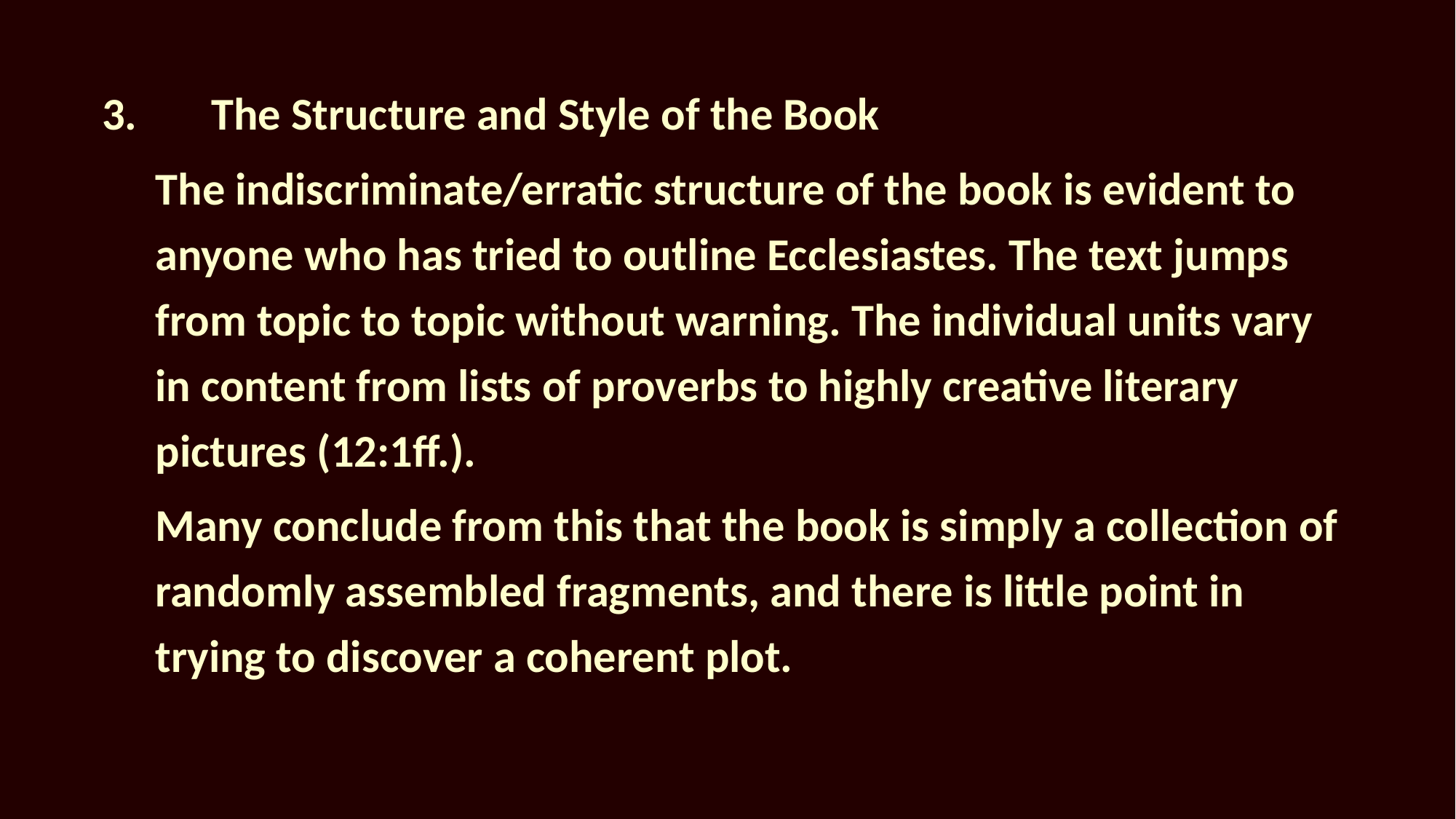

3.	The Structure and Style of the Book
The indiscriminate/erratic structure of the book is evident to anyone who has tried to outline Ecclesiastes. The text jumps from topic to topic without warning. The individual units vary in content from lists of proverbs to highly creative literary pictures (12:1ff.).
Many conclude from this that the book is simply a collection of randomly assembled fragments, and there is little point in trying to discover a coherent plot.